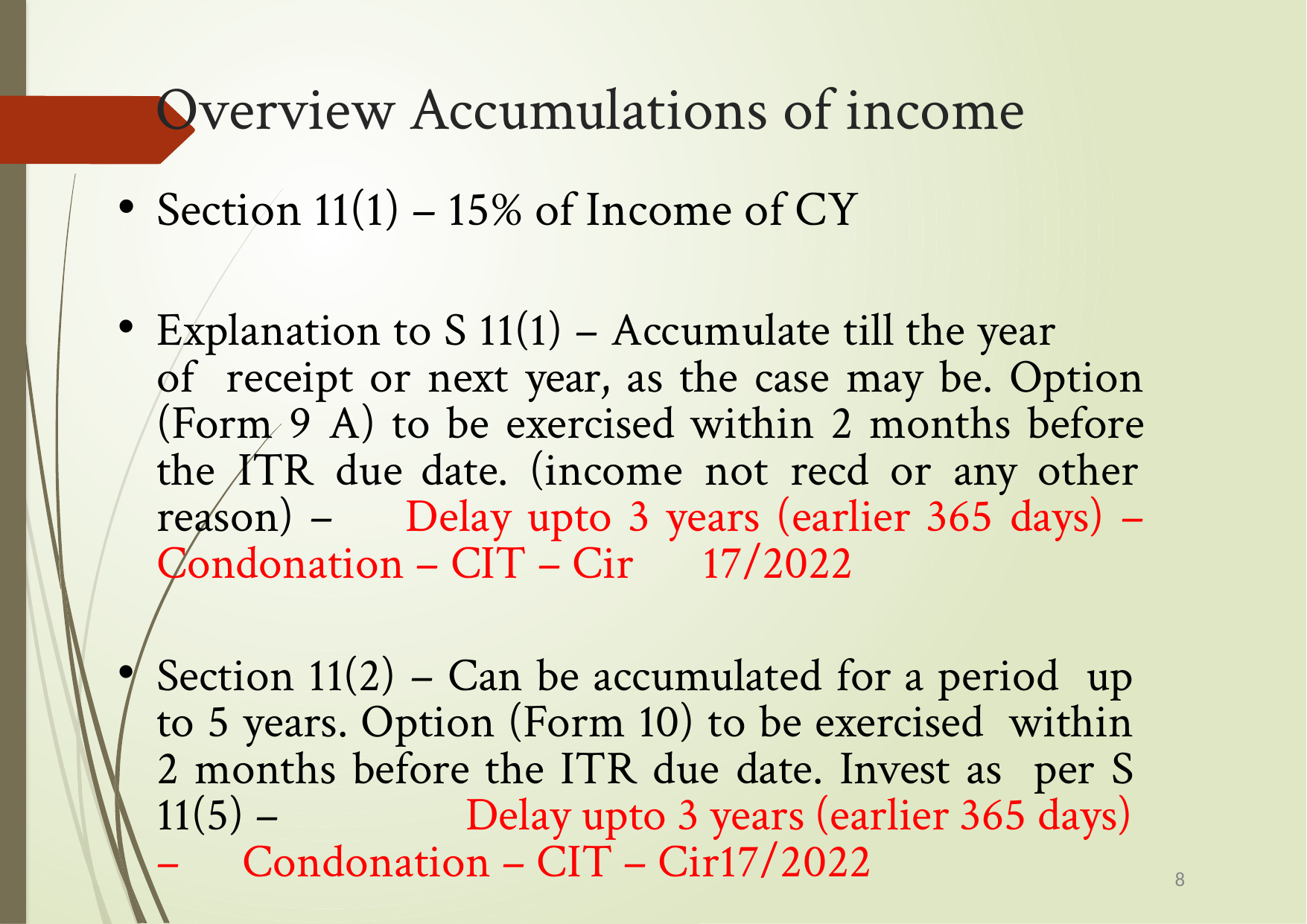

# Overview Accumulations of income
Section 11(1) – 15% of Income of CY
Explanation to S 11(1) – Accumulate till the year	of  receipt or next year, as the case may be. Option  (Form 9 A) to be exercised within 2 months before  the ITR due	date. (income not recd or any other  reason) –	Delay upto 3 years (earlier 365 days) –  Condonation – CIT – Cir	17/2022

Section 11(2) – Can be accumulated for a period  up to 5 years. Option (Form 10) to be exercised  within 2 months before the ITR due date. Invest as  per S 11(5) –	Delay upto 3 years (earlier 365 days)
–	Condonation – CIT – Cir17/2022
8